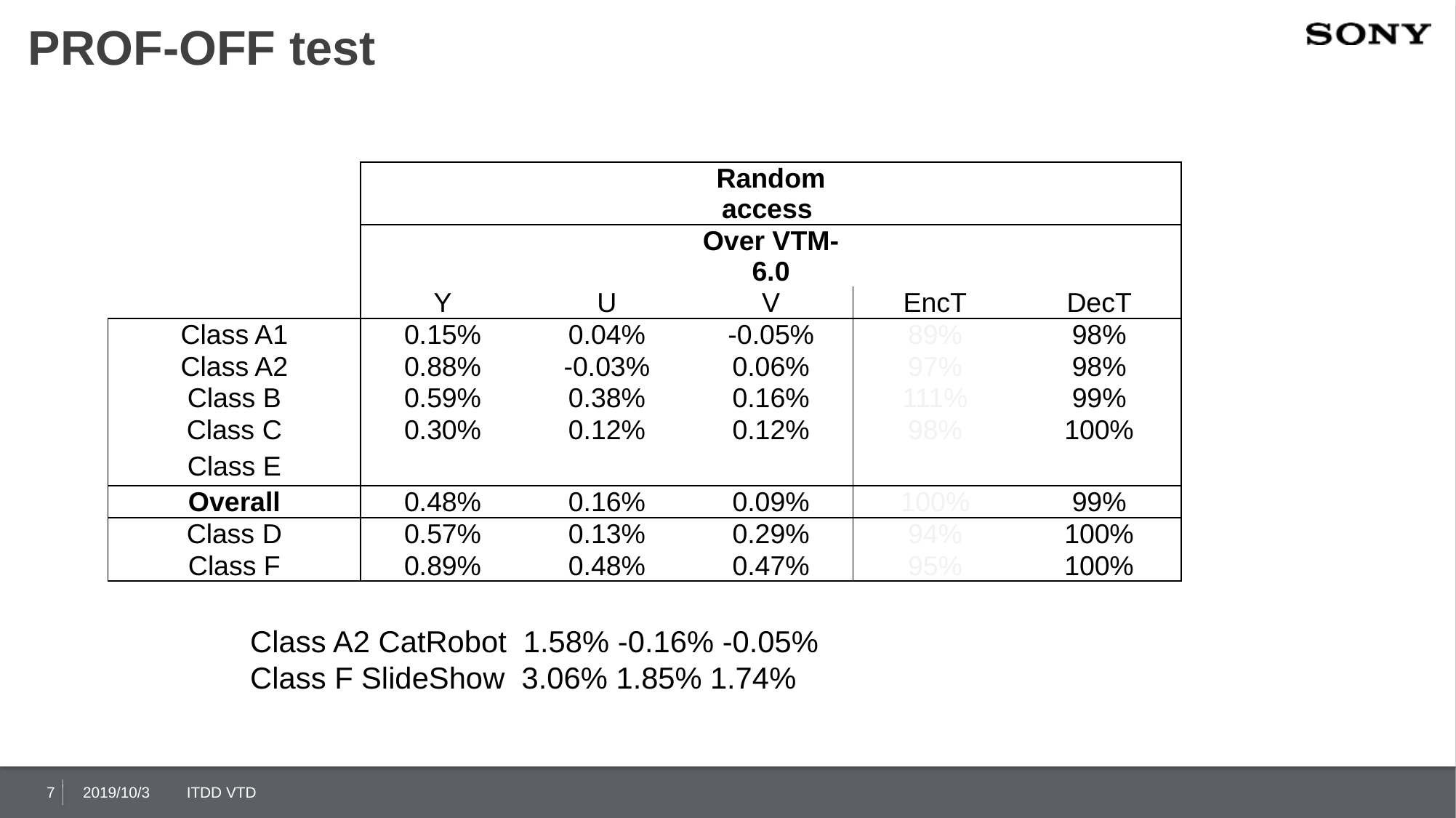

# PROF-OFF test
|  |  |  | Random access |  |  |
| --- | --- | --- | --- | --- | --- |
|  |  |  | Over VTM-6.0 |  |  |
|  | Y | U | V | EncT | DecT |
| Class A1 | 0.15% | 0.04% | -0.05% | 89% | 98% |
| Class A2 | 0.88% | -0.03% | 0.06% | 97% | 98% |
| Class B | 0.59% | 0.38% | 0.16% | 111% | 99% |
| Class C | 0.30% | 0.12% | 0.12% | 98% | 100% |
| Class E |  |  |  |  |  |
| Overall | 0.48% | 0.16% | 0.09% | 100% | 99% |
| Class D | 0.57% | 0.13% | 0.29% | 94% | 100% |
| Class F | 0.89% | 0.48% | 0.47% | 95% | 100% |
Class A2 CatRobot  1.58% -0.16% -0.05%
Class F SlideShow  3.06% 1.85% 1.74%
7
2019/10/3
ITDD VTD